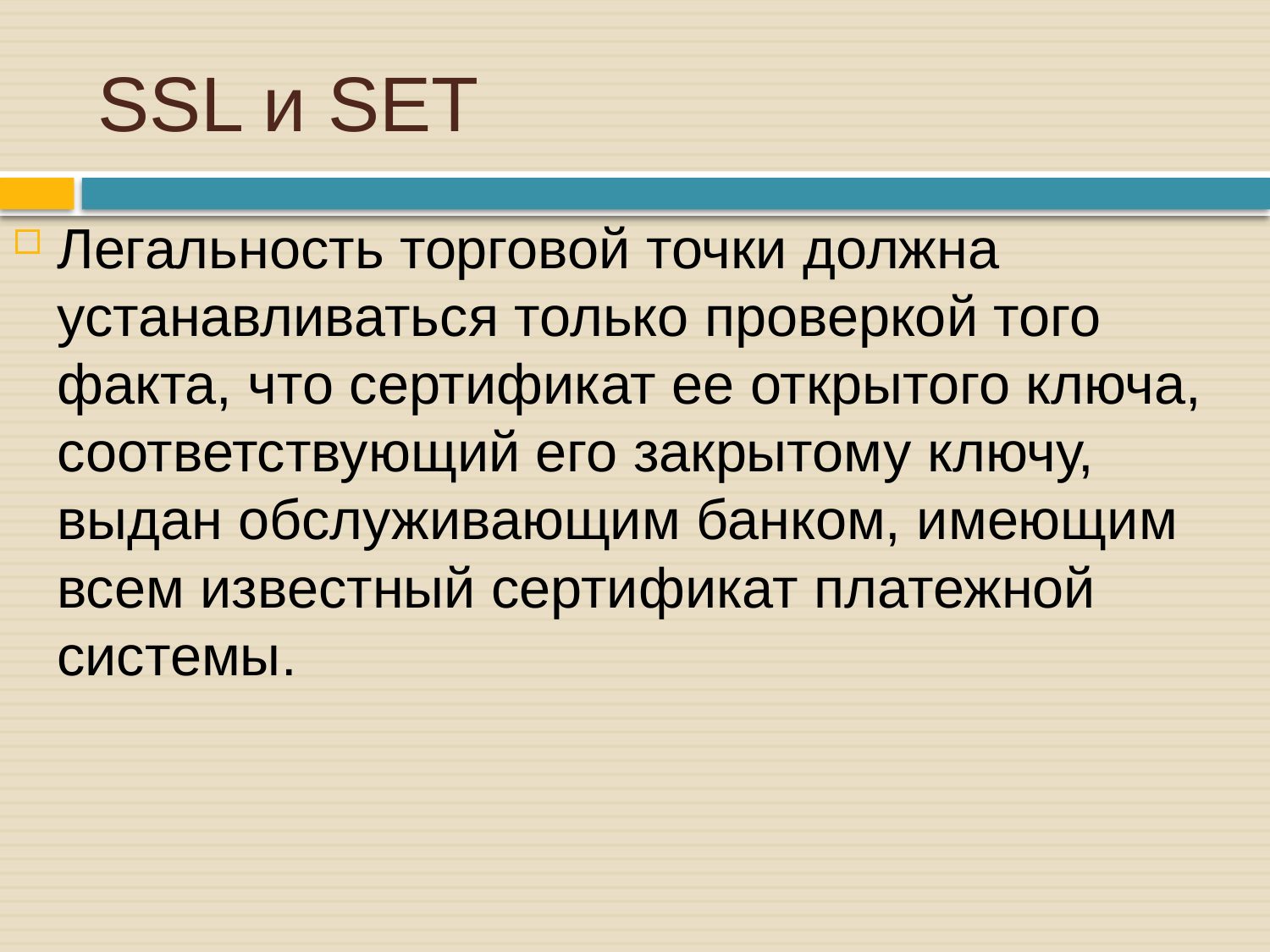

# SSL и SET
Легальность торговой точки должна устанавливаться только проверкой того факта, что сертификат ее открытого ключа, соответствующий его закрытому ключу, выдан обслуживающим банком, имеющим всем известный сертификат платежной системы.